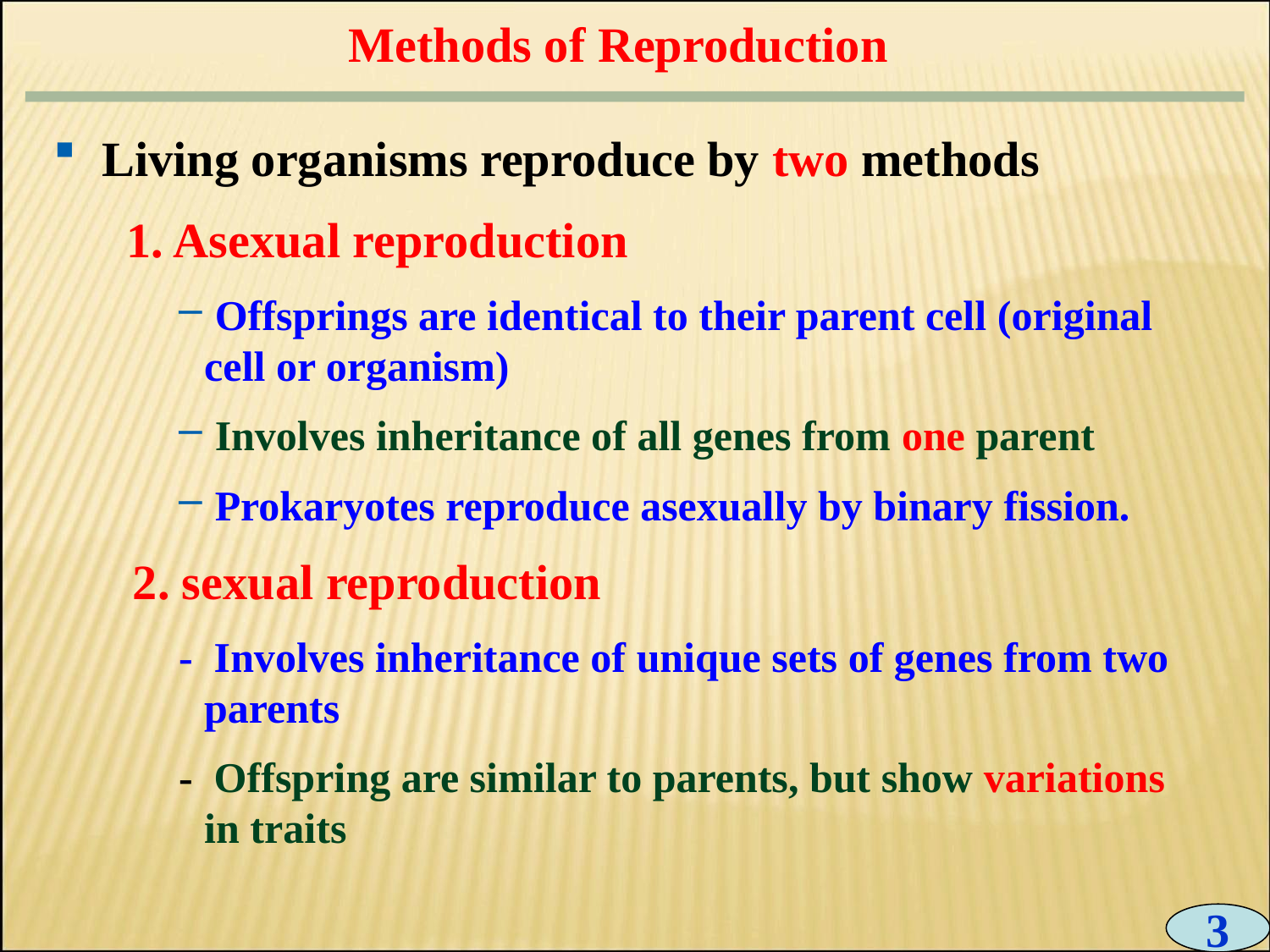

Methods of Reproduction
0

Living organisms reproduce by two methods
1. Asexual reproduction
 Offsprings are identical to their parent cell (original cell or organism)
 Involves inheritance of all genes from one parent
 Prokaryotes reproduce asexually by binary fission.
2. sexual reproduction
-  Involves inheritance of unique sets of genes from two parents
-  Offspring are similar to parents, but show variations in traits

3